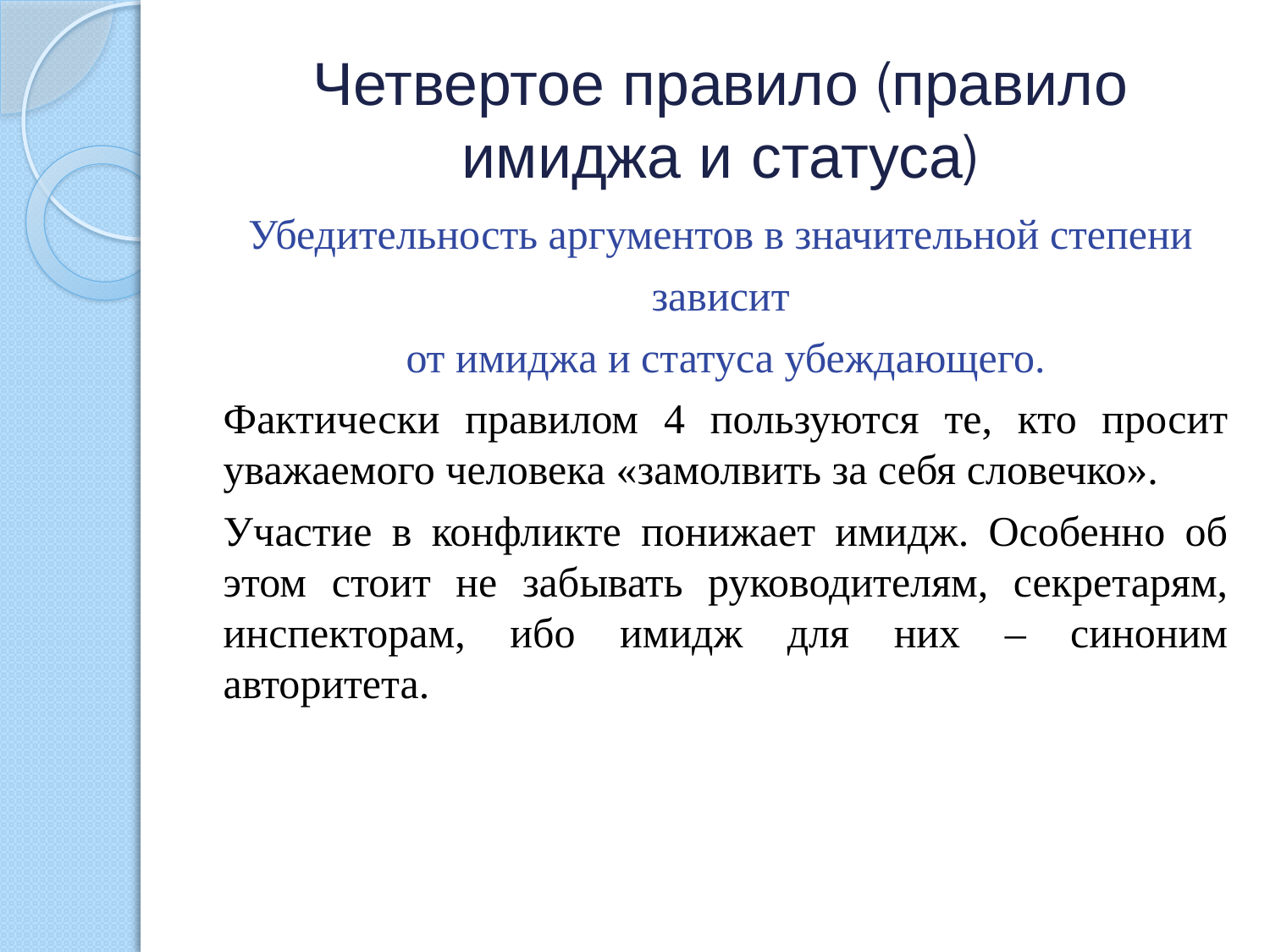

# Четвертое правило (правило имиджа и статуса)
Убедительность аргументов в значительной степени
зависит
от имиджа и статуса убеждающего.
Фактически правилом 4 пользуются те, кто просит уважаемого человека «замолвить за себя словечко».
Участие в конфликте понижает имидж. Особенно об этом стоит не забывать руководителям, секретарям, инспекторам, ибо имидж для них – синоним авторитета.